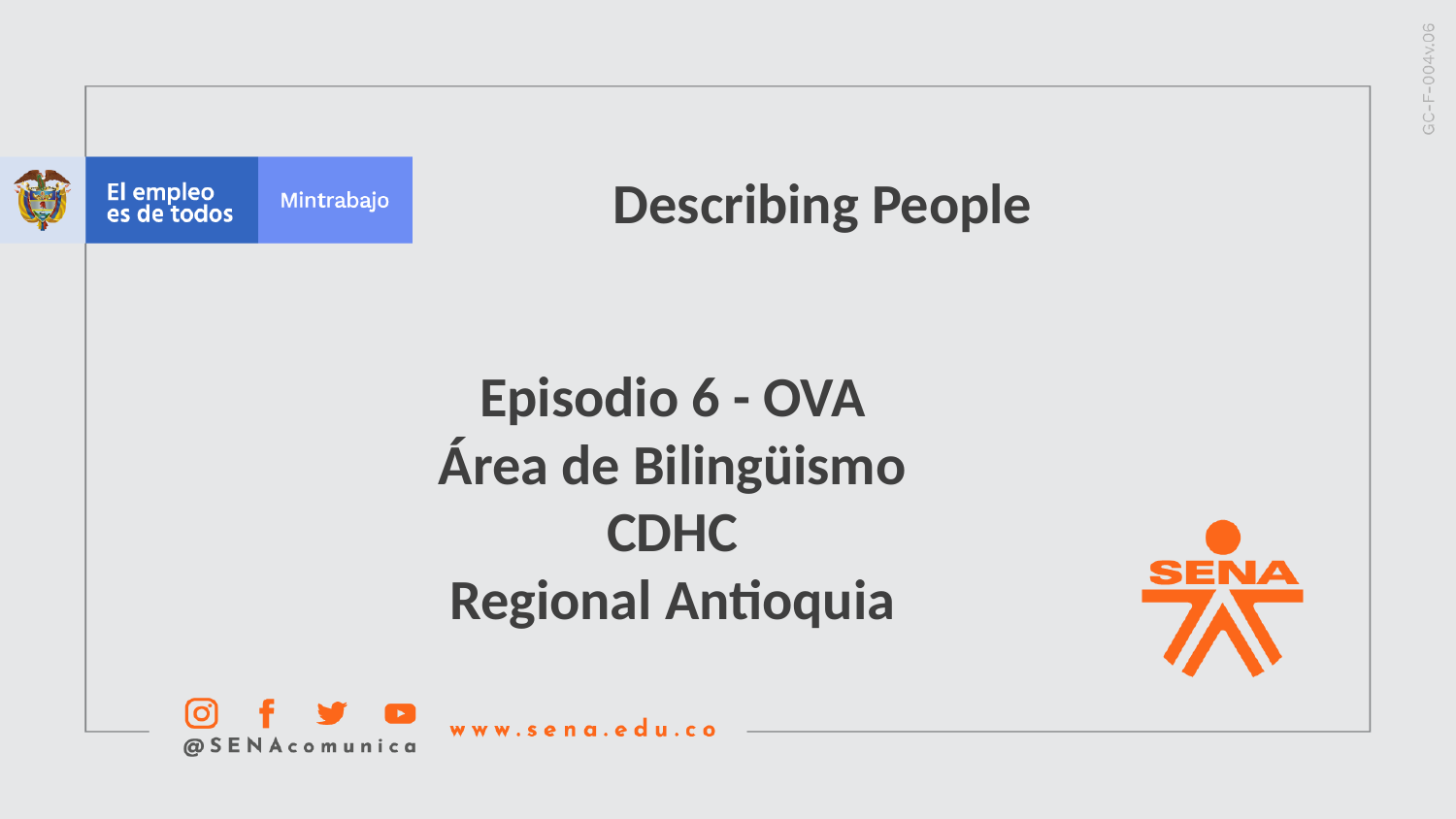

Describing People
Episodio 6 - OVA
Área de Bilingüismo
CDHC
Regional Antioquia